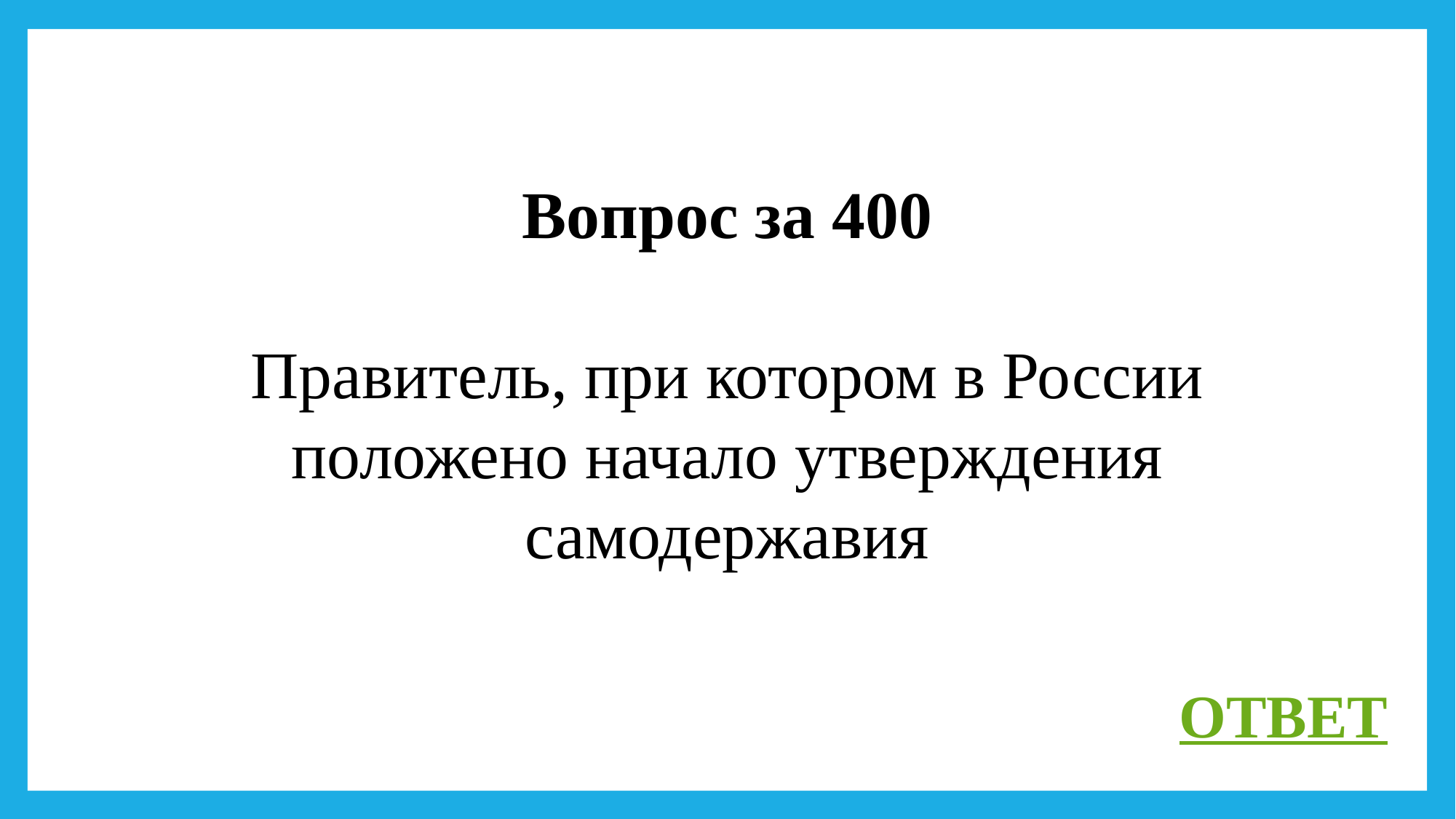

Вопрос за 400

Правитель, при котором в России положено начало утверждения самодержавия
ОТВЕТ